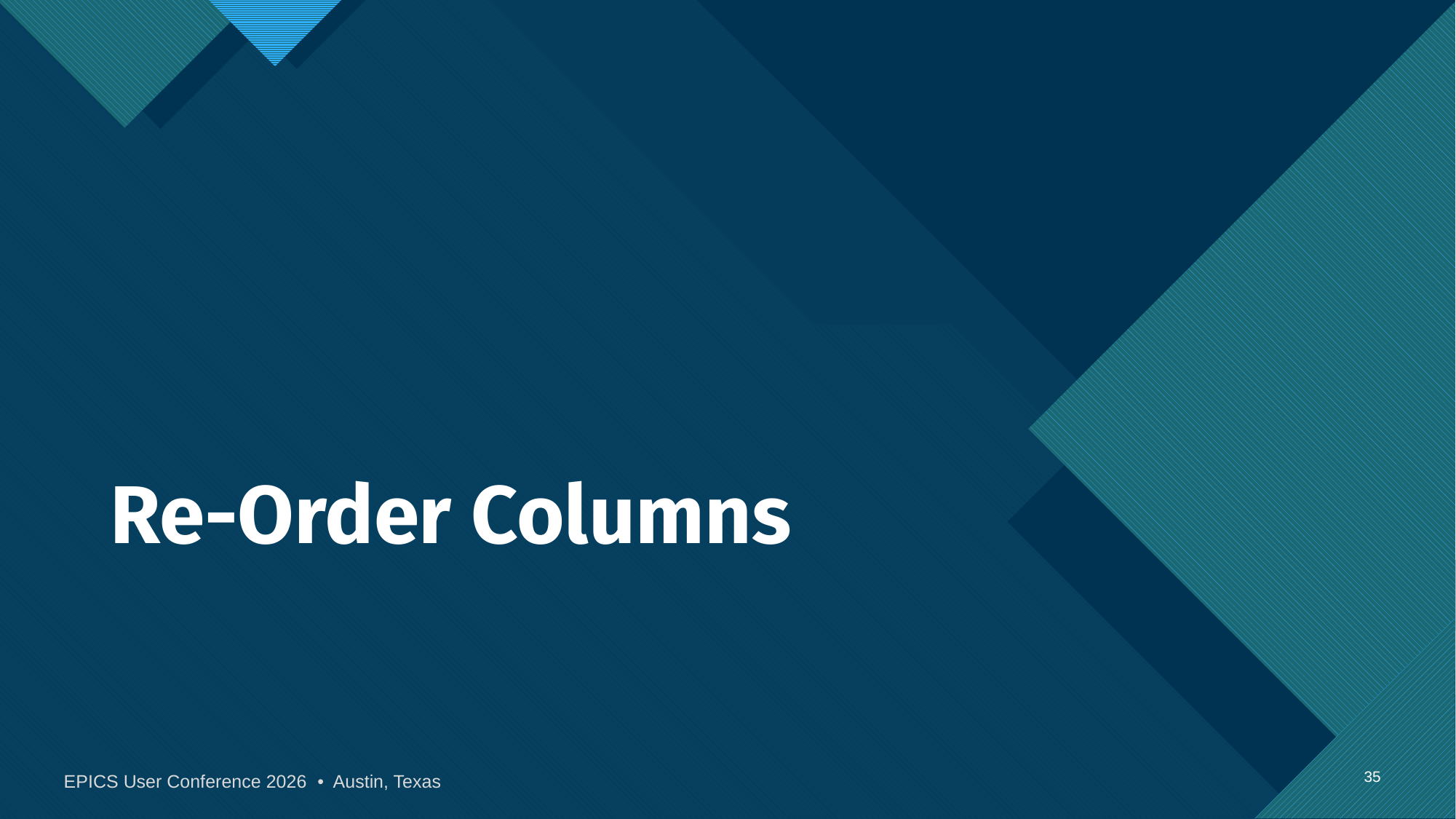

# Re-Order Columns

35
EPICS User Conference 2026  •  Austin, Texas